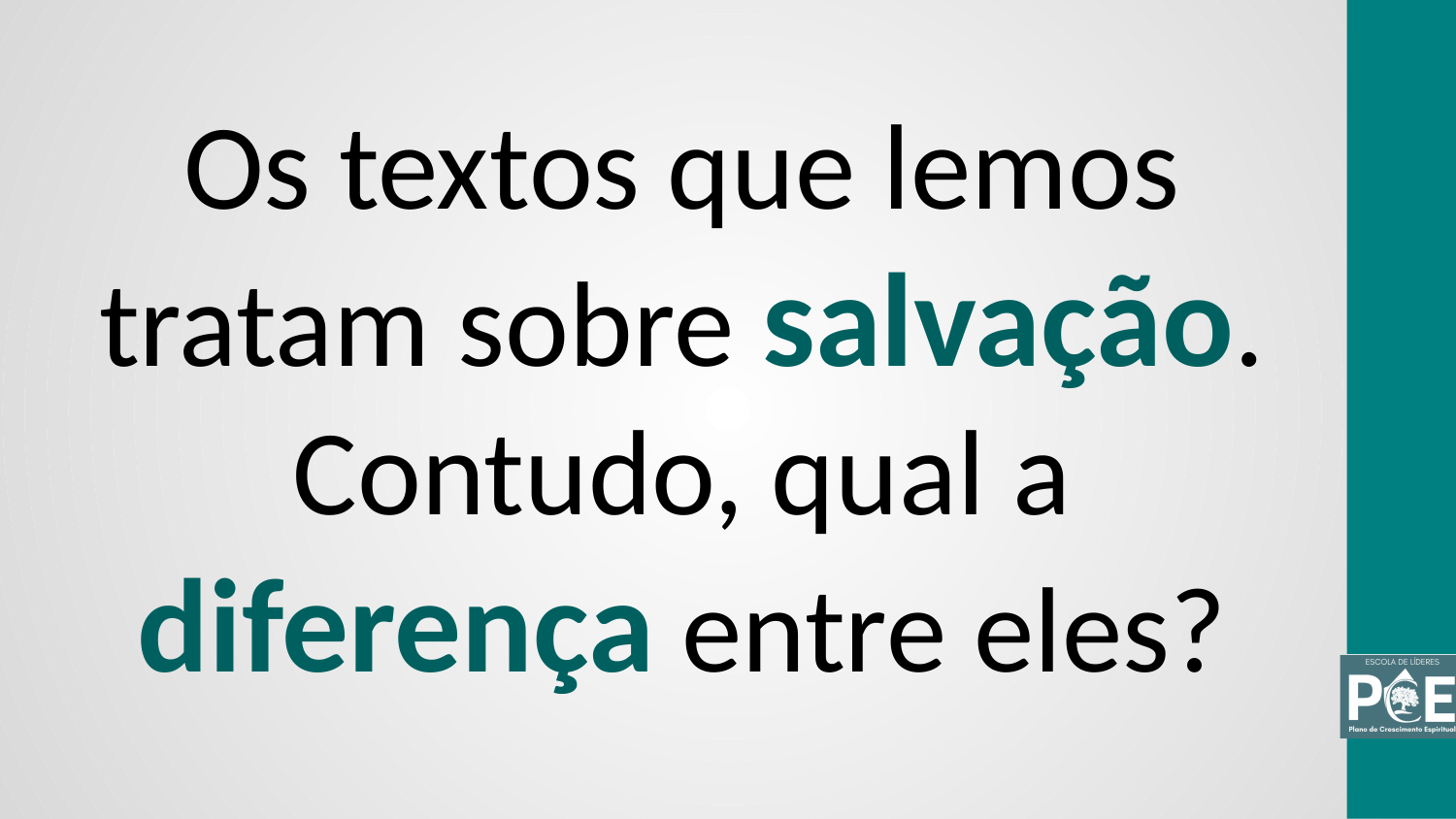

Os textos que lemos tratam sobre salvação. Contudo, qual a diferença entre eles?